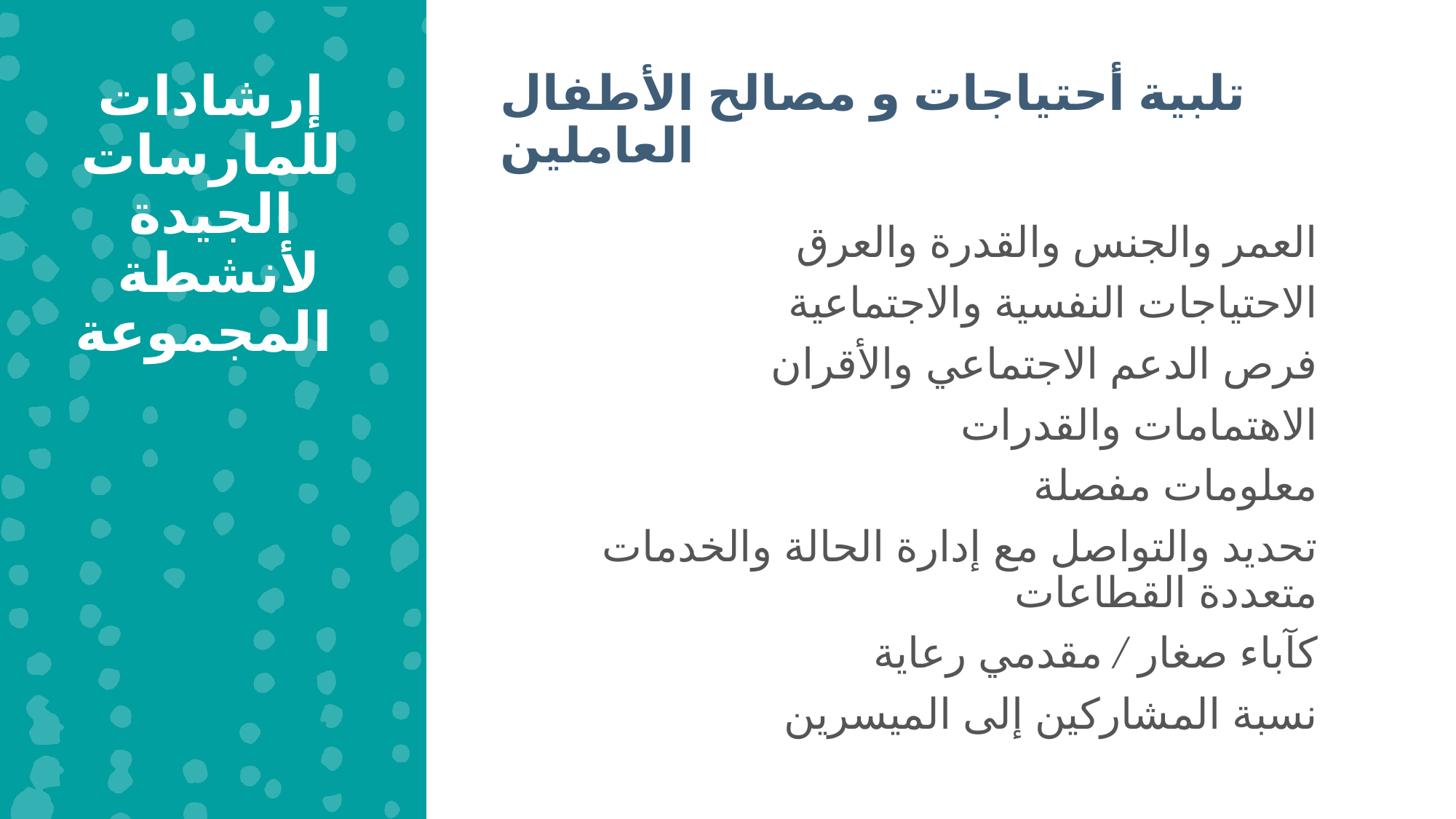

إرشادات للمارسات الجيدة لأنشطة  المجموعة

تلبية أحتياجات و مصالح الأطفال العاملين
العمر والجنس والقدرة والعرق
الاحتياجات النفسية والاجتماعية
فرص الدعم الاجتماعي والأقران
الاهتمامات والقدرات
معلومات مفصلة
تحديد والتواصل مع إدارة الحالة والخدمات متعددة القطاعات
كآباء صغار / مقدمي رعاية
نسبة المشاركين إلى الميسرين